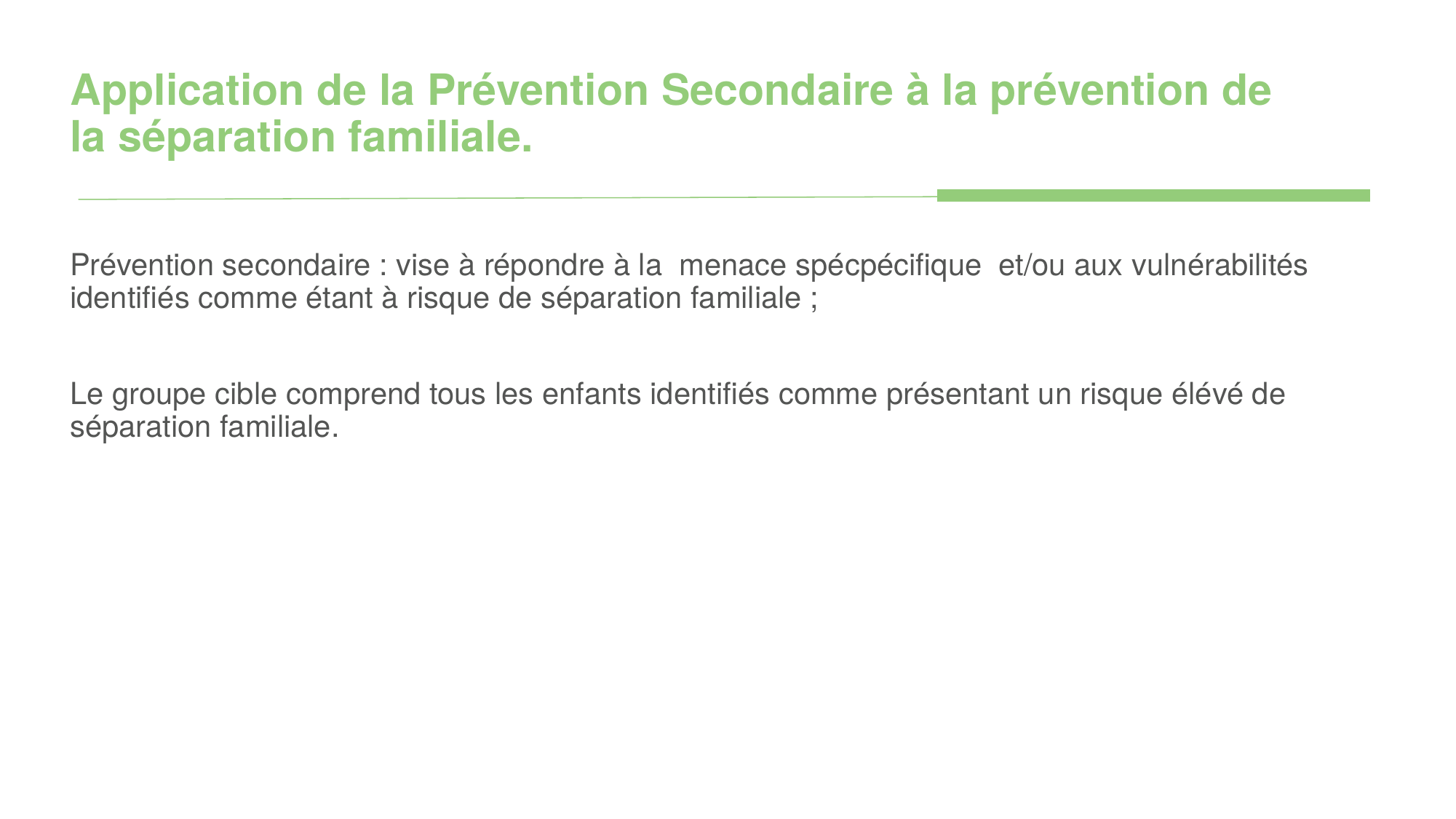

# Application de la Prévention Secondaire à la prévention de la séparation familiale.
Prévention secondaire : vise à répondre à la  menace spécpécifique  et/ou aux vulnérabilités identifiés comme étant à risque de séparation familiale ;

Le groupe cible comprend tous les enfants identifiés comme présentant un risque élévé de séparation familiale.